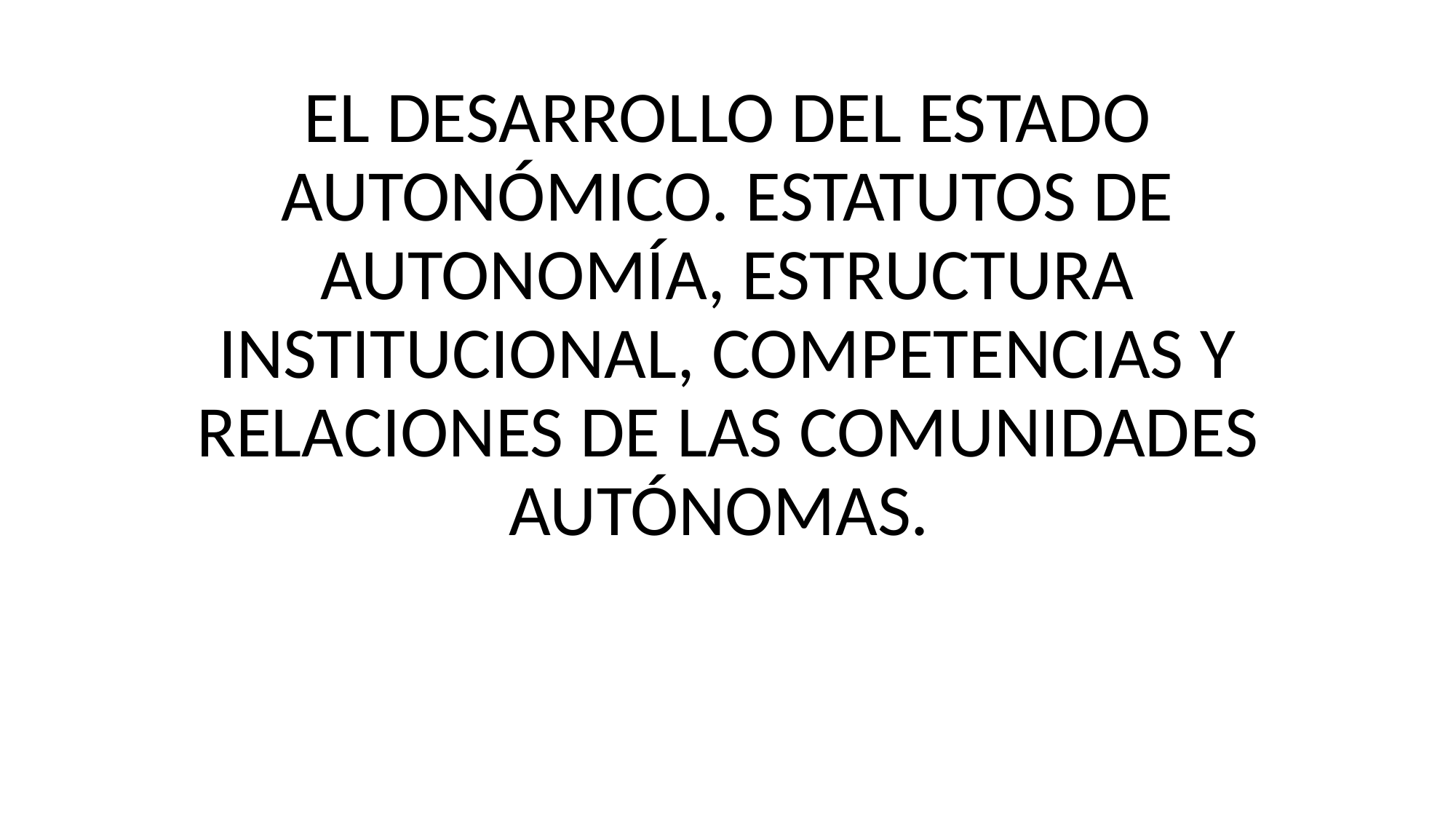

# EL DESARROLLO DEL ESTADO AUTONÓMICO. ESTATUTOS DE AUTONOMÍA, ESTRUCTURA INSTITUCIONAL, COMPETENCIAS Y RELACIONES DE LAS COMUNIDADES AUTÓNOMAS.